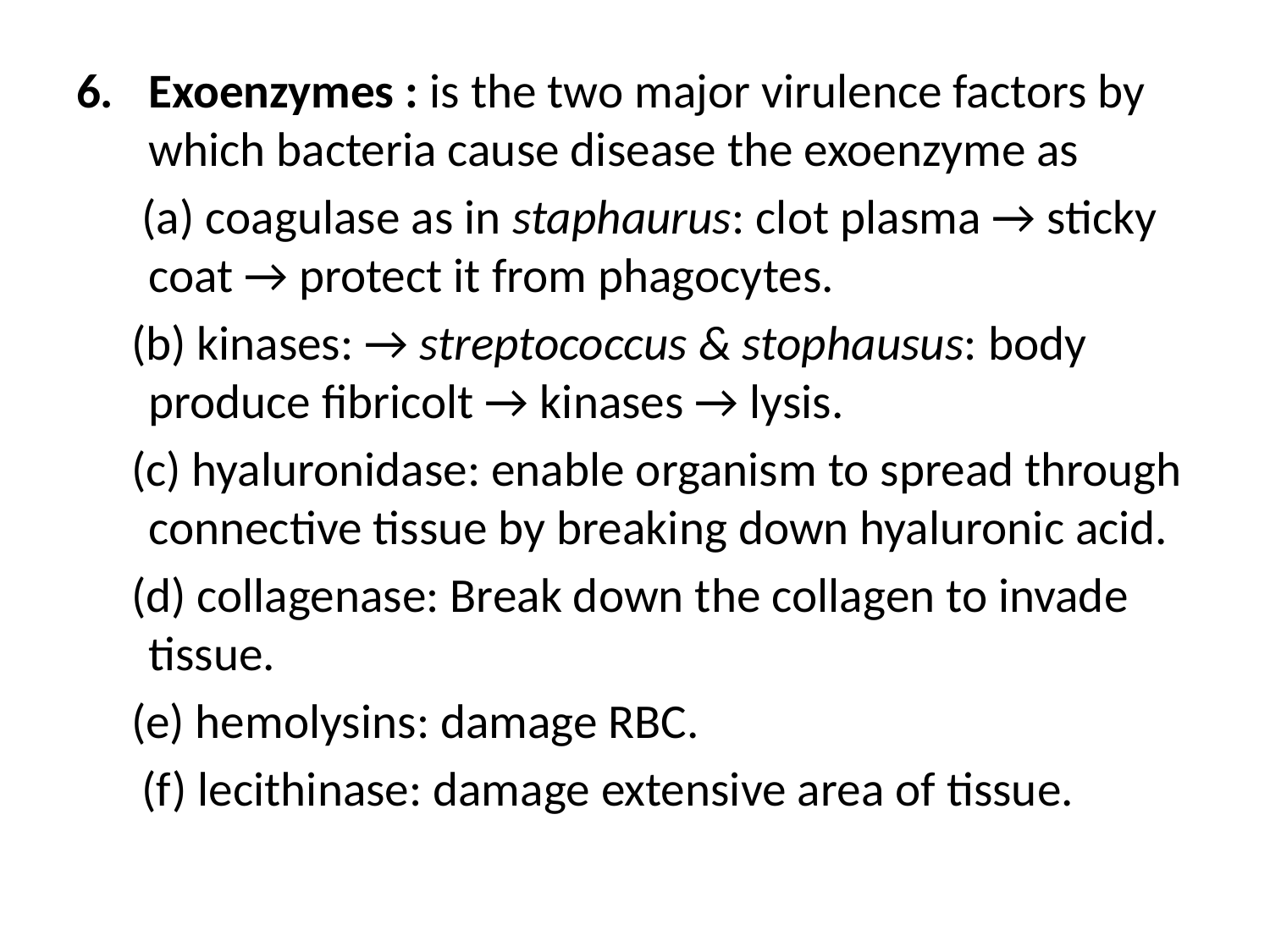

Exoenzymes : is the two major virulence factors by which bacteria cause disease the exoenzyme as
      (a) coagulase as in staphaurus: clot plasma → sticky coat → protect it from phagocytes.
     (b) kinases: → streptococcus & stophausus: body produce fibricolt → kinases → lysis.
     (c) hyaluronidase: enable organism to spread through connective tissue by breaking down hyaluronic acid.
     (d) collagenase: Break down the collagen to invade tissue.
     (e) hemolysins: damage RBC.
      (f) lecithinase: damage extensive area of tissue.